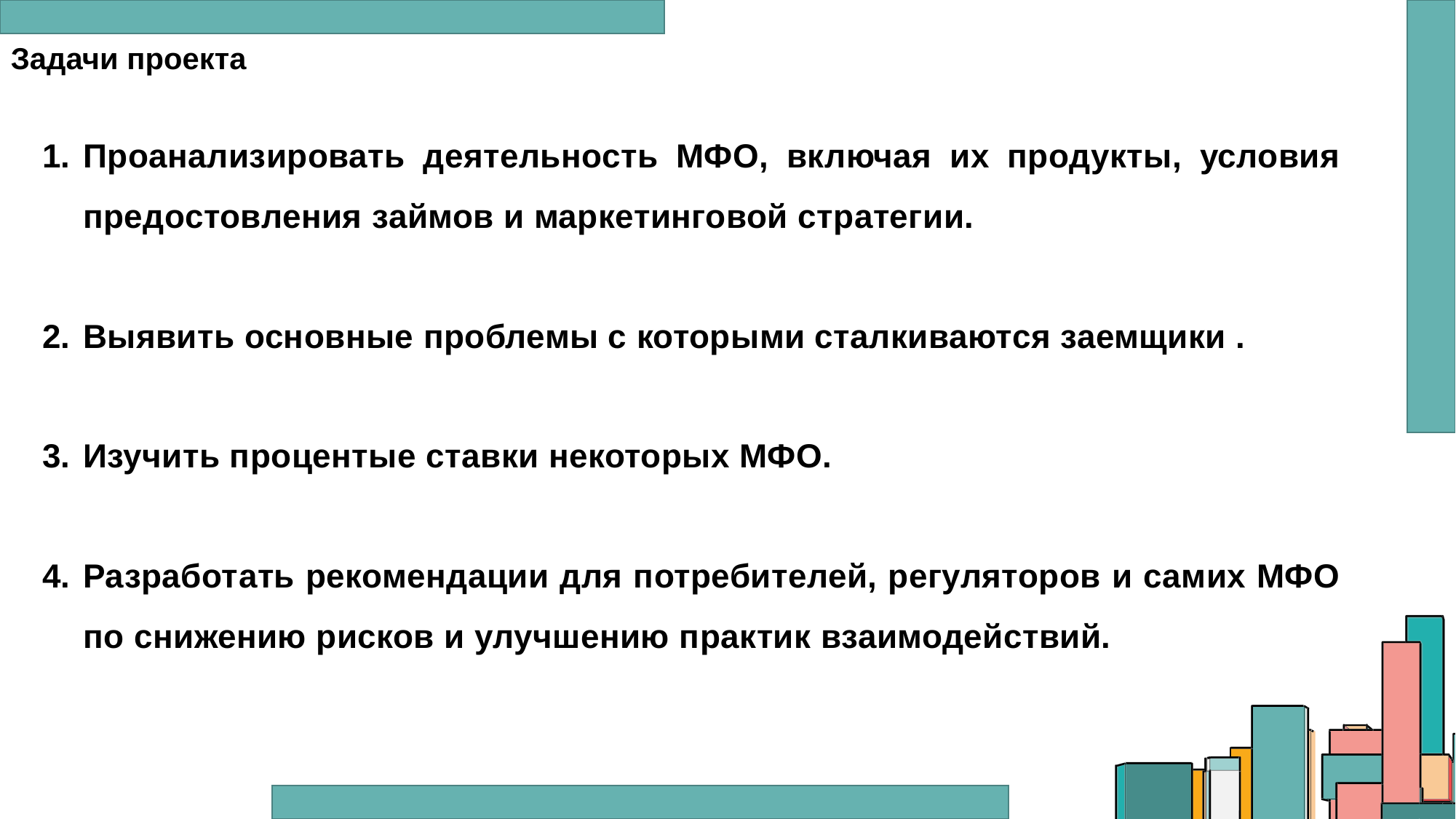

Задачи проекта
Проанализировать деятельность МФО, включая их продукты, условия предостовления займов и маркетинговой стратегии.

Выявить основные проблемы с которыми сталкиваются заемщики .

Изучить процентые ставки некоторых МФО.

Разработать рекомендации для потребителей, регуляторов и самих МФО по снижению рисков и улучшению практик взаимодействий.